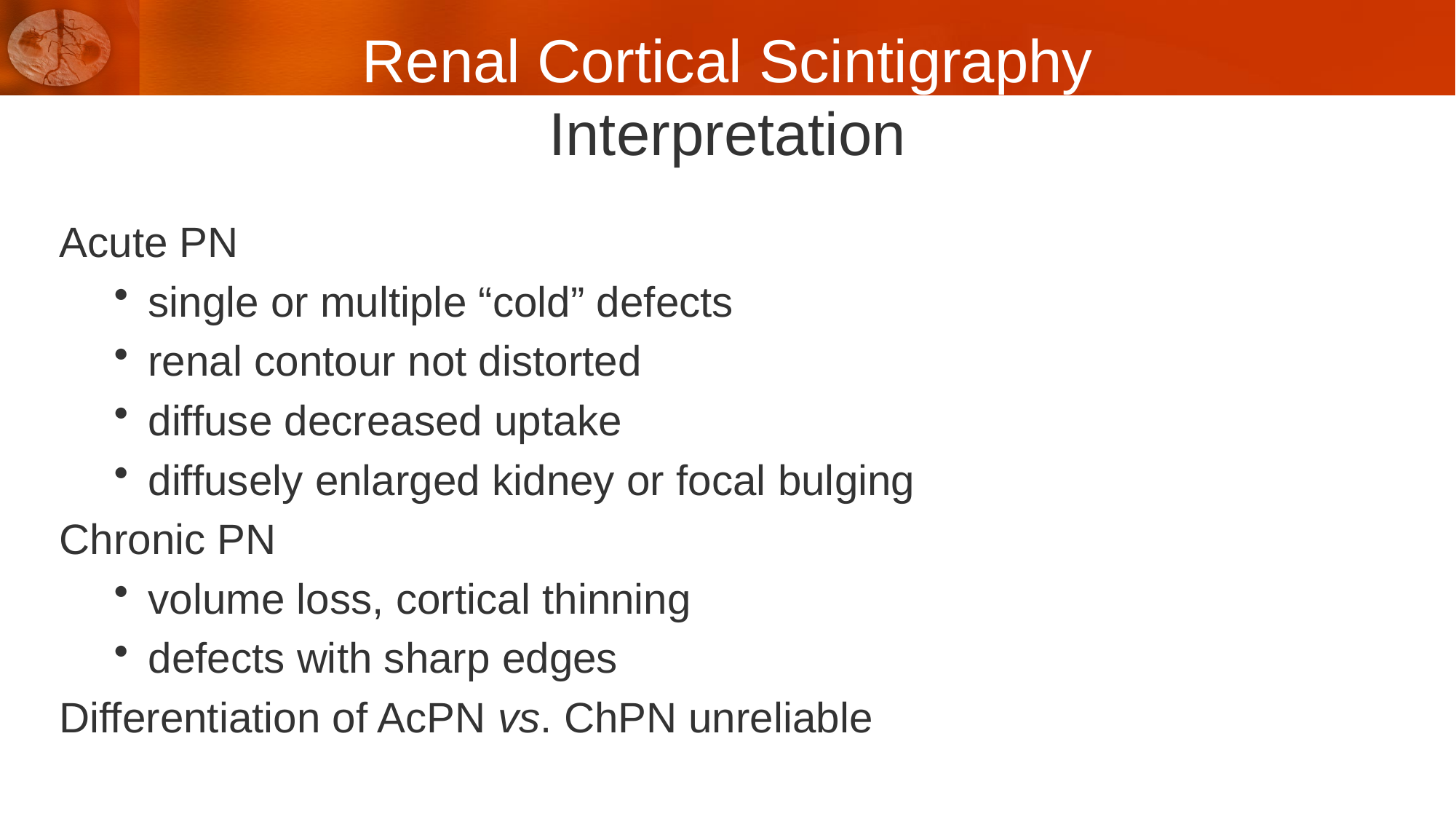

Renal Cortical Scintigraphy
Interpretation
Acute PN
single or multiple “cold” defects
renal contour not distorted
diffuse decreased uptake
diffusely enlarged kidney or focal bulging
Chronic PN
volume loss, cortical thinning
defects with sharp edges
Differentiation of AcPN vs. ChPN unreliable